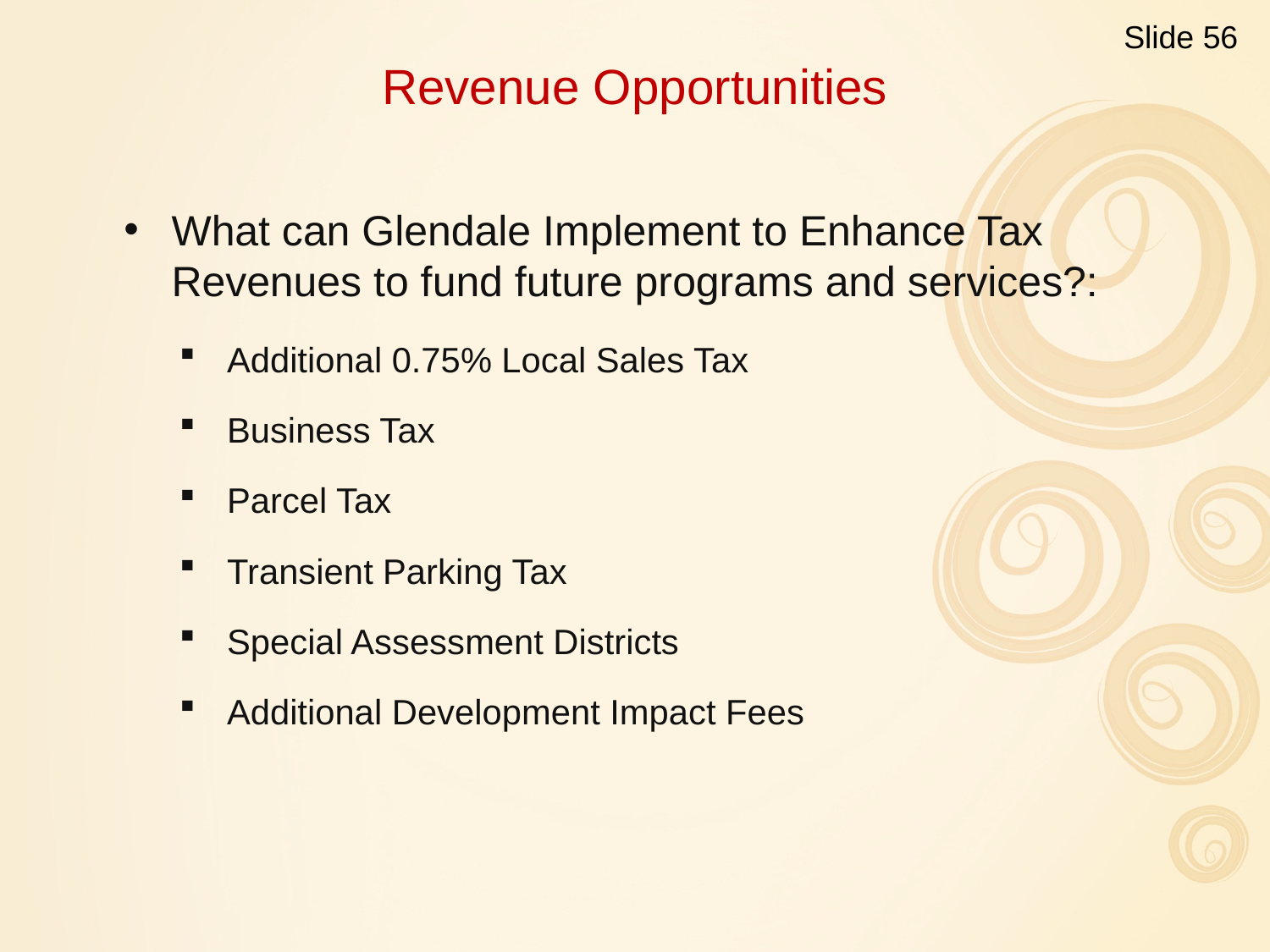

Slide 56
Revenue Opportunities

What can Glendale Implement to Enhance Tax Revenues to fund future programs and services?:
Additional 0.75% Local Sales Tax
Business Tax
Parcel Tax
Transient Parking Tax
Special Assessment Districts
Additional Development Impact Fees